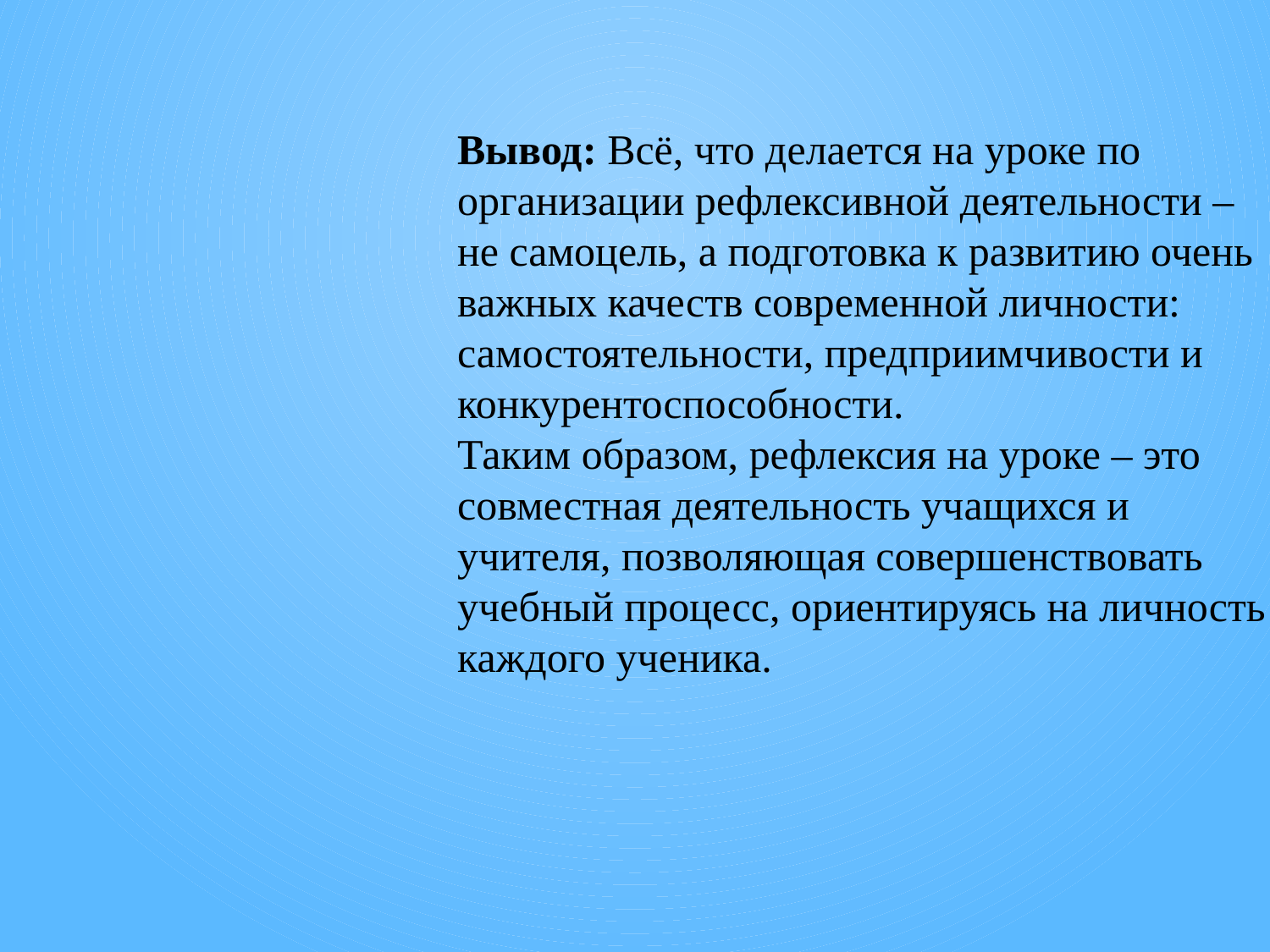

Вывод: Всё, что делается на уроке по организации рефлексивной деятельности – не самоцель, а подготовка к развитию очень важных качеств современной личности: самостоятельности, предприимчивости и конкурентоспособности.
Таким образом, рефлексия на уроке – это совместная деятельность учащихся и учителя, позволяющая совершенствовать учебный процесс, ориентируясь на личность каждого ученика.